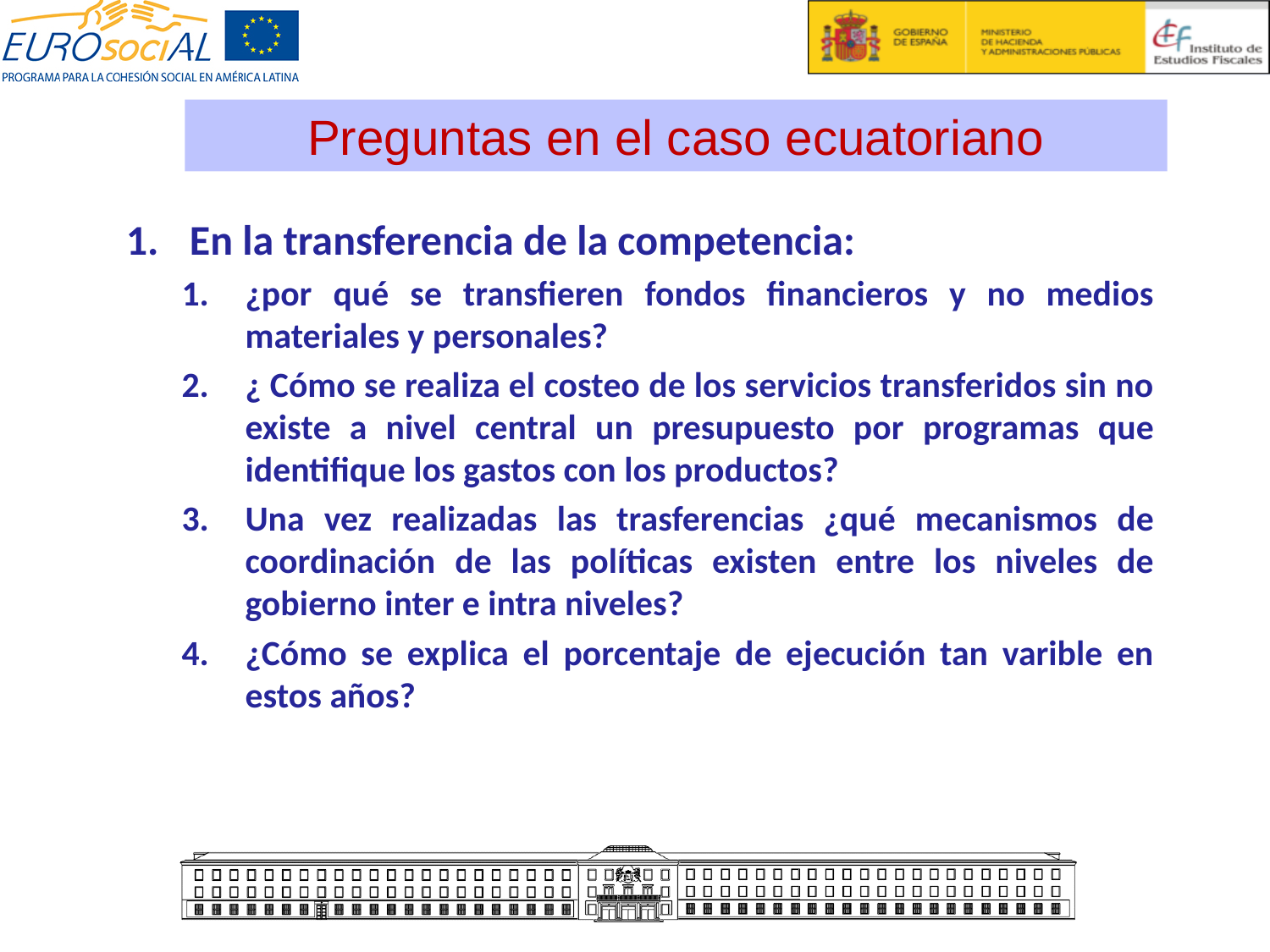

Preguntas en el caso ecuatoriano
En la transferencia de la competencia:
¿por qué se transfieren fondos financieros y no medios materiales y personales?
¿ Cómo se realiza el costeo de los servicios transferidos sin no existe a nivel central un presupuesto por programas que identifique los gastos con los productos?
Una vez realizadas las trasferencias ¿qué mecanismos de coordinación de las políticas existen entre los niveles de gobierno inter e intra niveles?
¿Cómo se explica el porcentaje de ejecución tan varible en estos años?